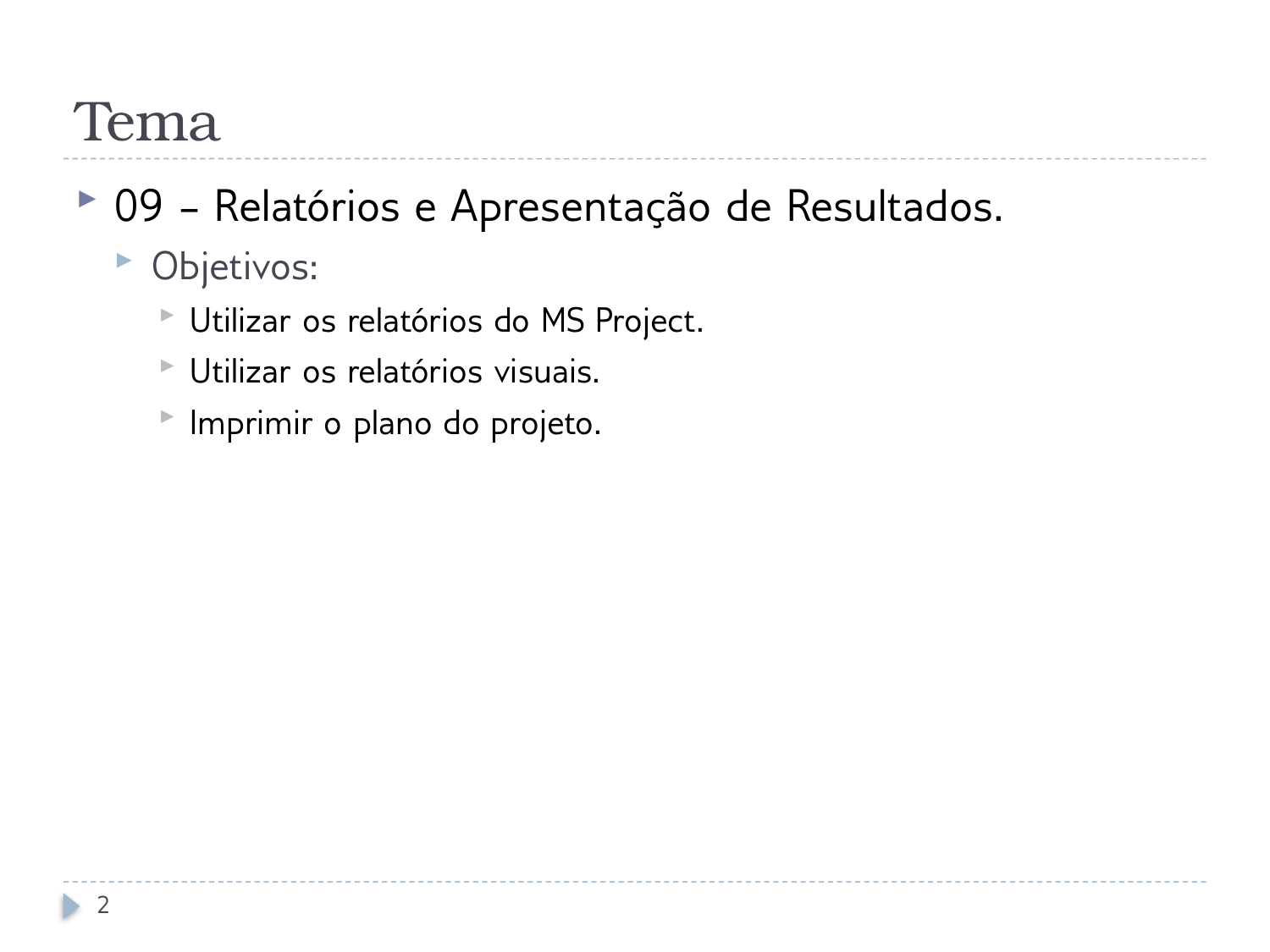

# Tema
09 – Relatórios e Apresentação de Resultados.
Objetivos:
Utilizar os relatórios do MS Project.
Utilizar os relatórios visuais.
Imprimir o plano do projeto.
2